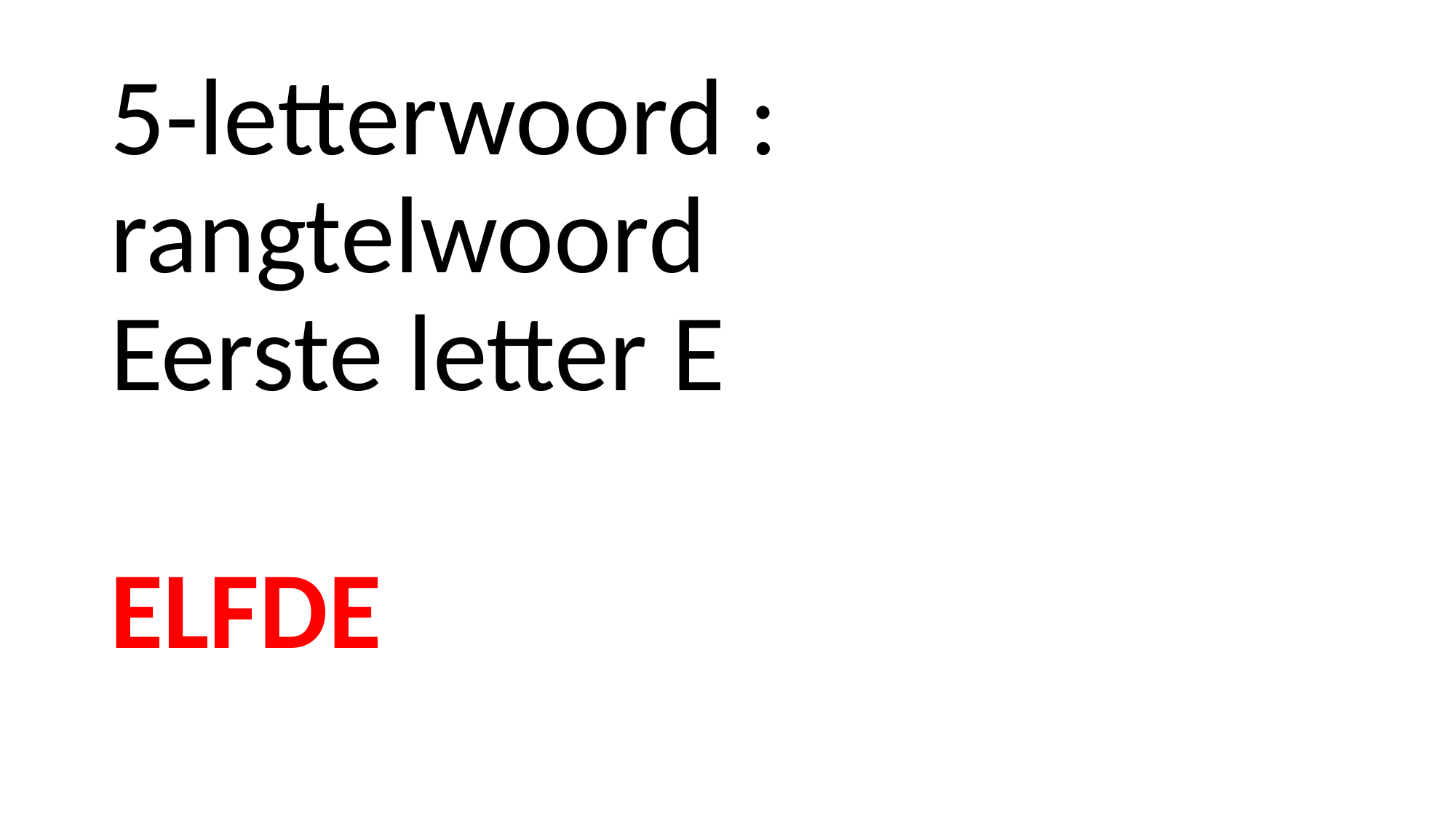

# 5-letterwoord : rangtelwoord Eerste letter E
ELFDE